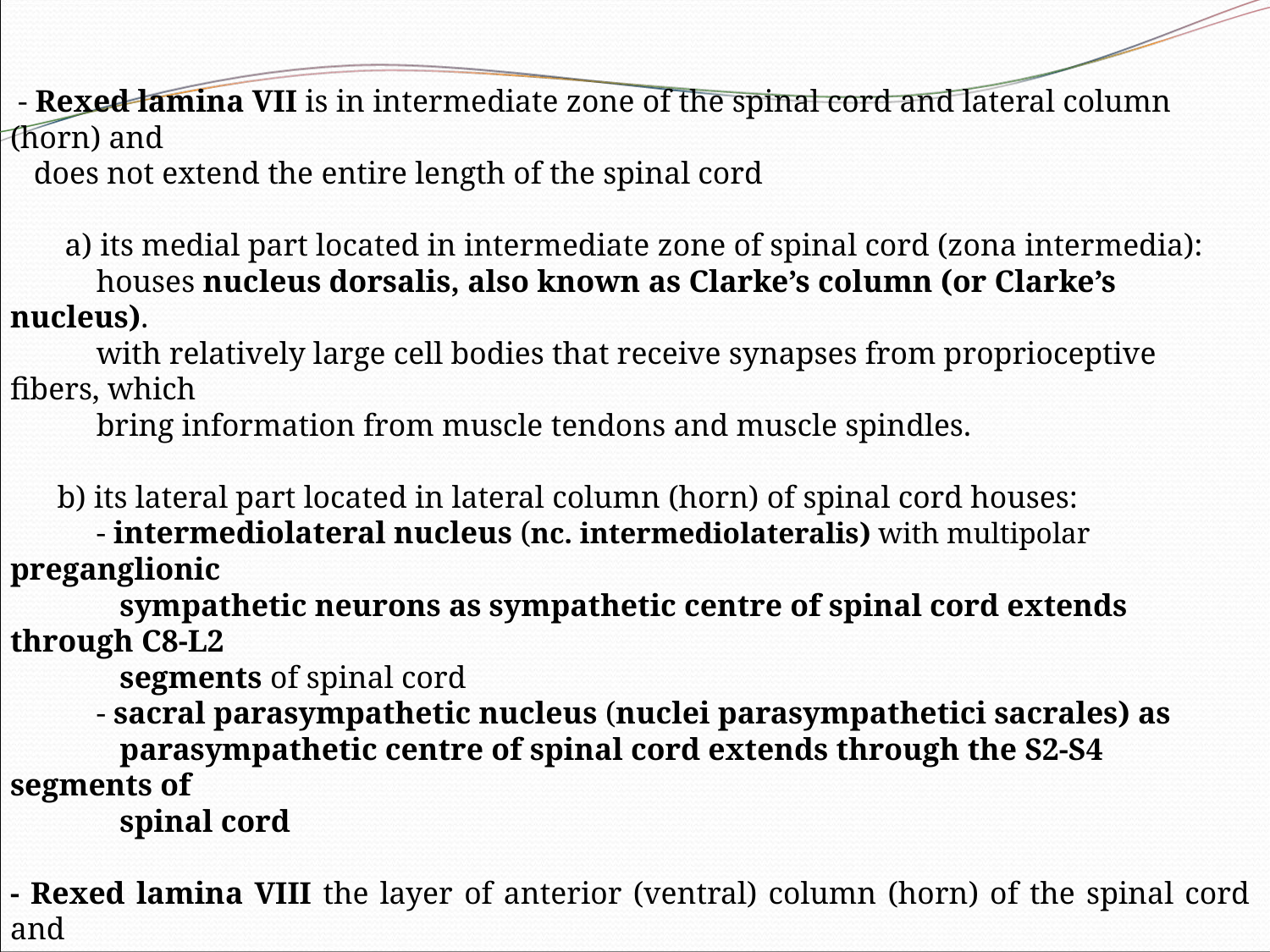

- Rexed lamina VII is in intermediate zone of the spinal cord and lateral column (horn) and
   does not extend the entire length of the spinal cord
       a) its medial part located in intermediate zone of spinal cord (zona intermedia):
           houses nucleus dorsalis, also known as Clarke’s column (or Clarke’s nucleus).
           with relatively large cell bodies that receive synapses from proprioceptive fibers, which
           bring information from muscle tendons and muscle spindles.
      b) its lateral part located in lateral column (horn) of spinal cord houses:
           - intermediolateral nucleus (nc. intermediolateralis) with multipolar preganglionic
              sympathetic neurons as sympathetic centre of spinal cord extends through C8-L2
              segments of spinal cord
           - sacral parasympathetic nucleus (nuclei parasympathetici sacrales) as
              parasympathetic centre of spinal cord extends through the S2-S4 segments of
              spinal cord

- Rexed lamina VIII the layer of anterior (ventral) column (horn) of the spinal cord and
   Varies depending on spinal cord level, but is most prominent in cervical and lumbar
   enlargements
   houses interneurons and motor neurons that are involved in modulating motor output to
   skeletal muscle